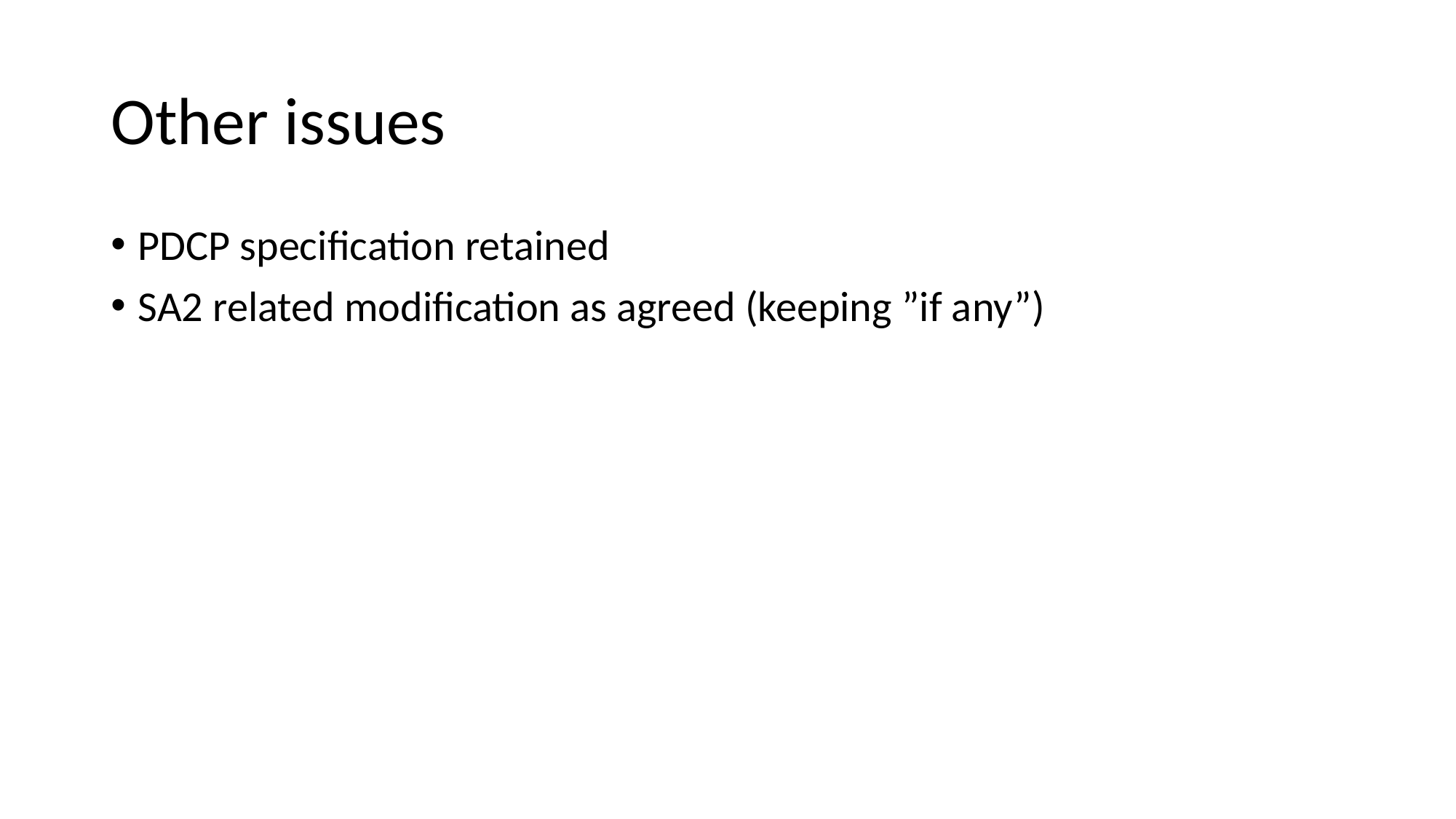

# Other issues
PDCP specification retained
SA2 related modification as agreed (keeping ”if any”)